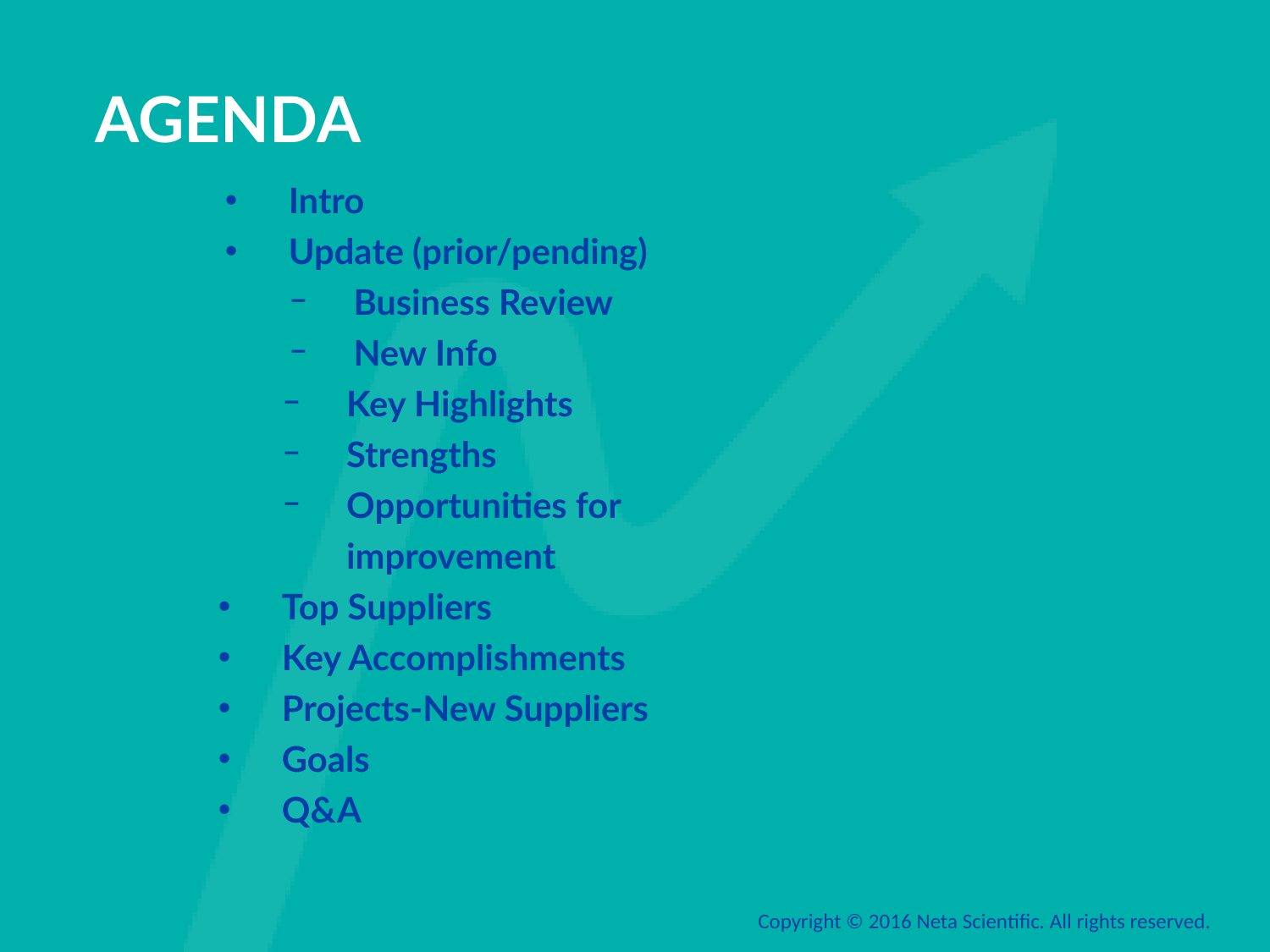

# Agenda
Intro
Update (prior/pending)
Business Review
New Info
Key Highlights
Strengths
Opportunities for improvement
Top Suppliers
Key Accomplishments
Projects-New Suppliers
Goals
Q&A
Copyright © 2016 Neta Scientific. All rights reserved.